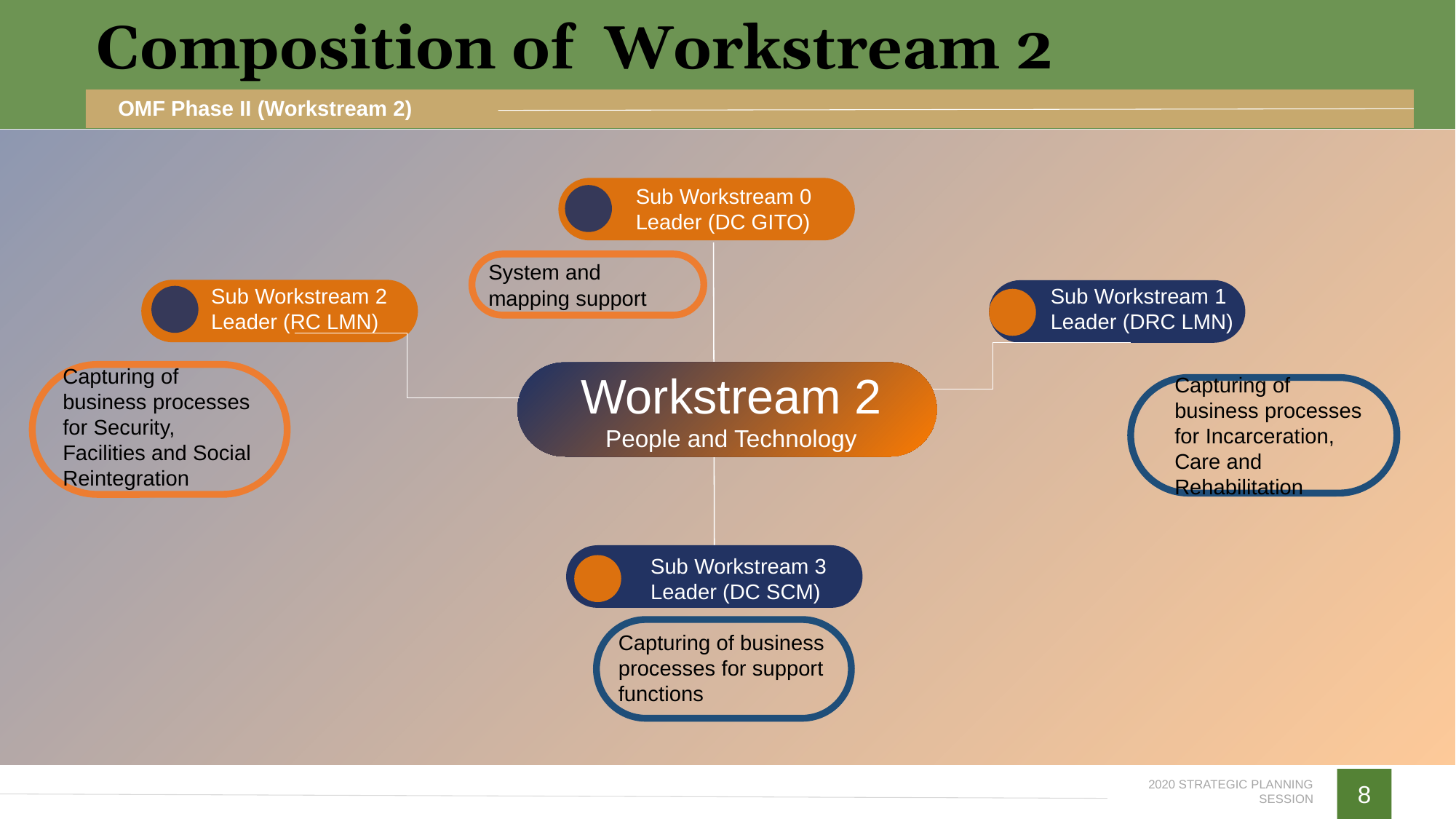

Composition of  Workstream 2
OMF Phase II (Workstream 2)

Sub Workstream 0 Leader (DC GITO)

System and mapping support

Sub Workstream 2
Leader (RC LMN)
Sub Workstream 1
Leader (DRC LMN)

Workstream 2
People and Technology
Capturing of business processes for Security, Facilities and Social Reintegration

Capturing of business processes for Incarceration, Care and Rehabilitation

Sub Workstream 3
Leader (DC SCM)

Capturing of business processes for support functions